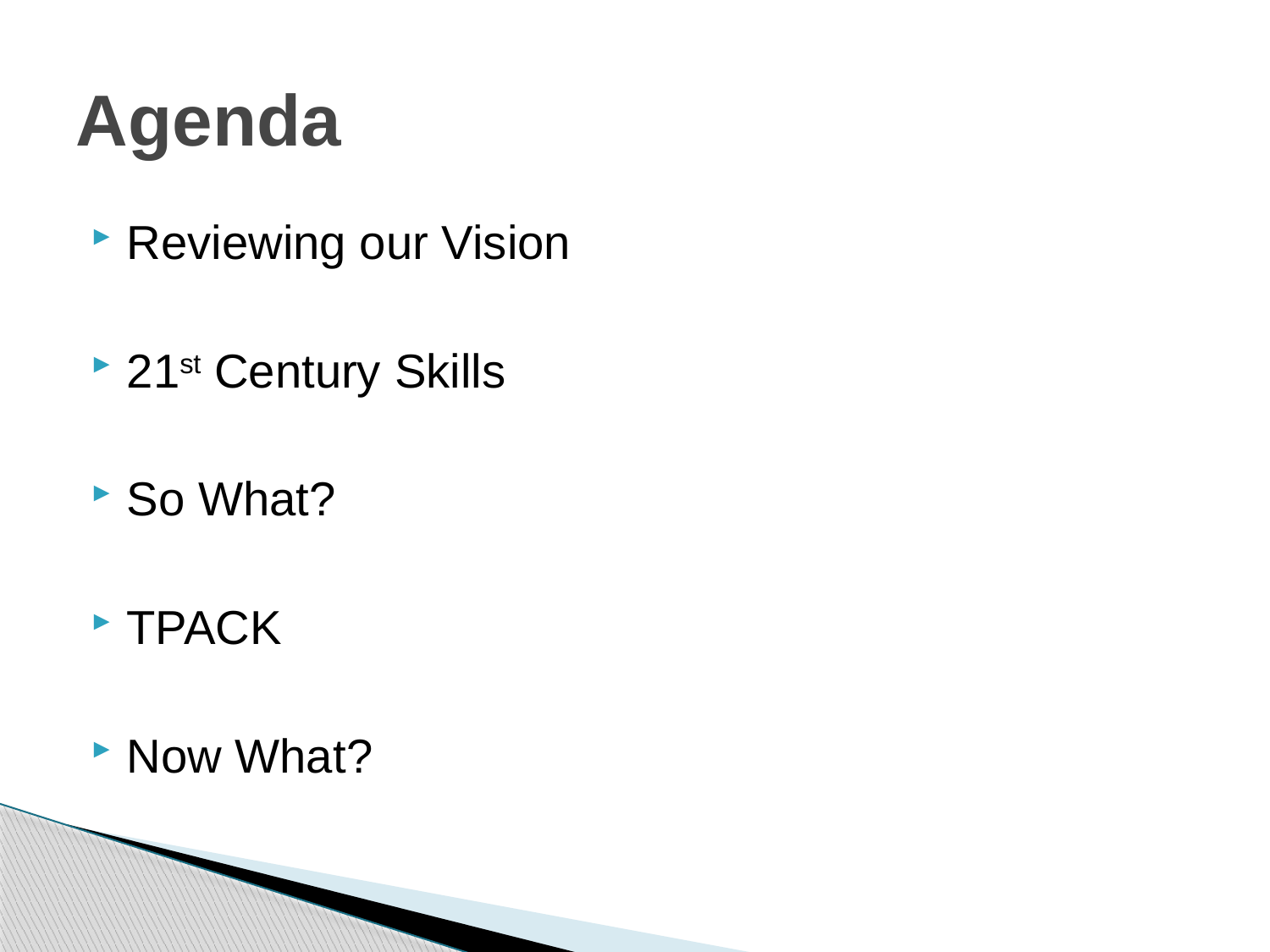

# Agenda
Reviewing our Vision

21st Century Skills

So What?

TPACK

Now What?